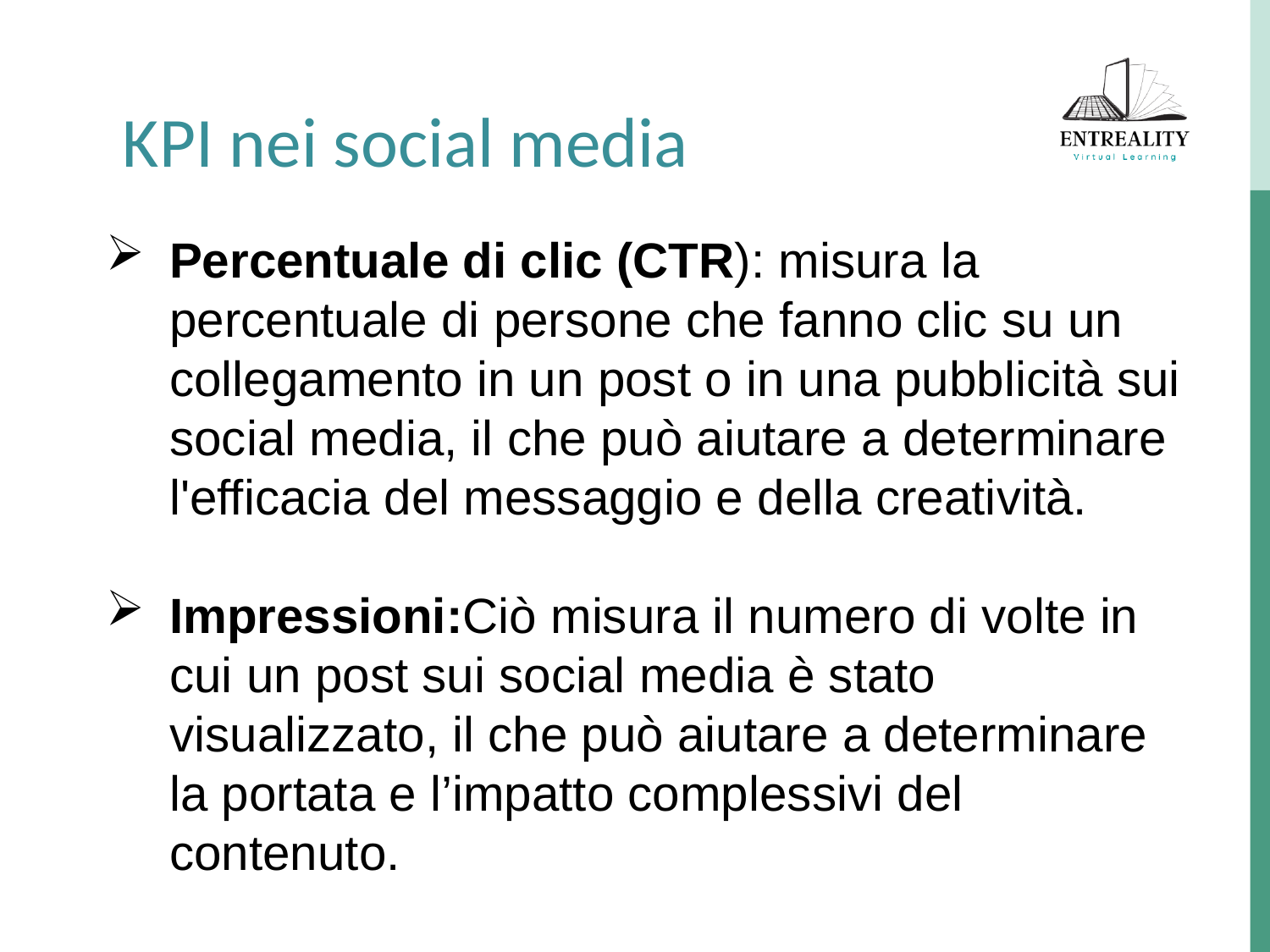

KPI nei social media
Percentuale di clic (CTR): misura la percentuale di persone che fanno clic su un collegamento in un post o in una pubblicità sui social media, il che può aiutare a determinare l'efficacia del messaggio e della creatività.

Impressioni:Ciò misura il numero di volte in cui un post sui social media è stato visualizzato, il che può aiutare a determinare la portata e l’impatto complessivi del contenuto.